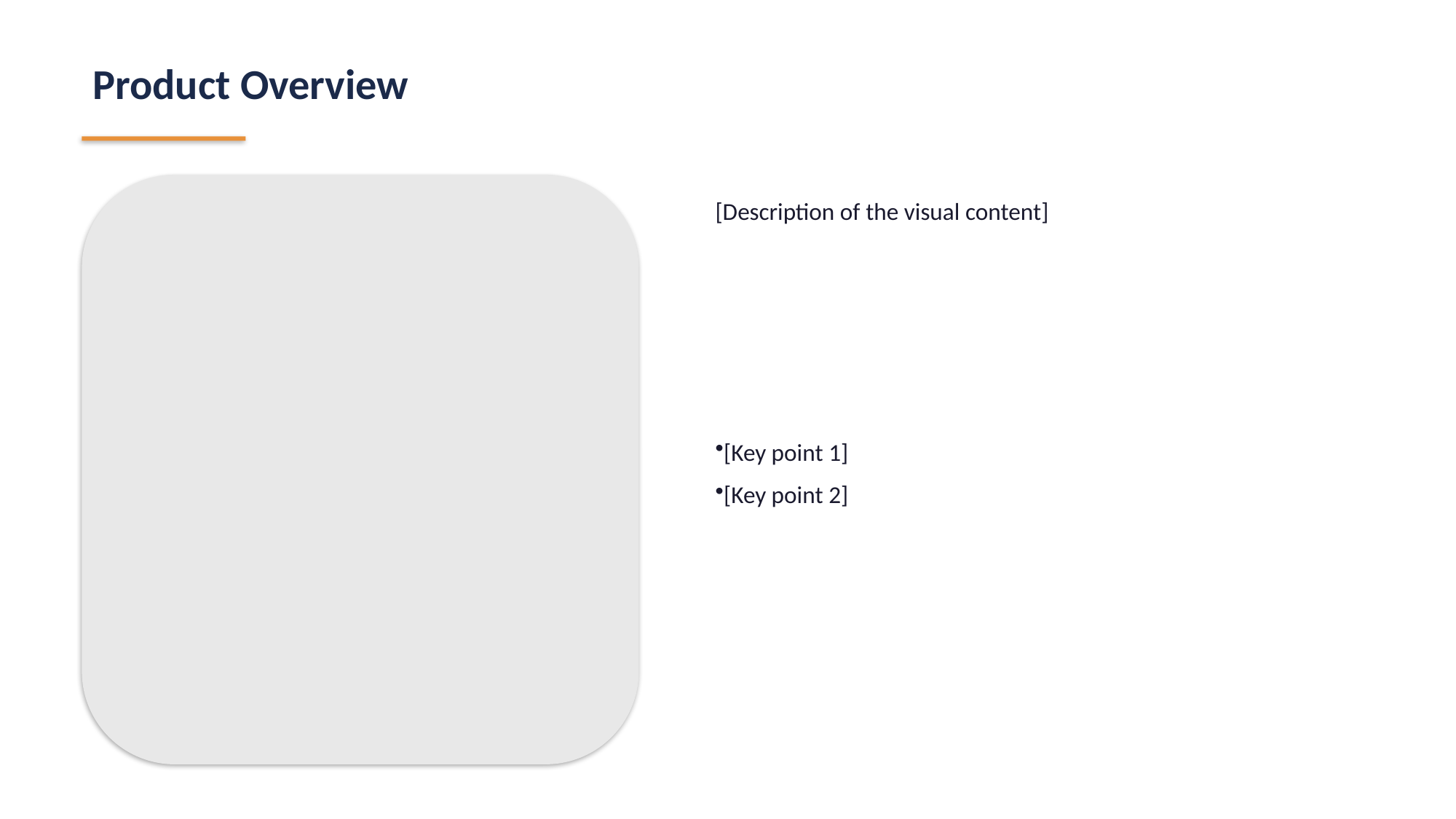

Product Overview

[Description of the visual content]
[Key point 1]
[Key point 2]